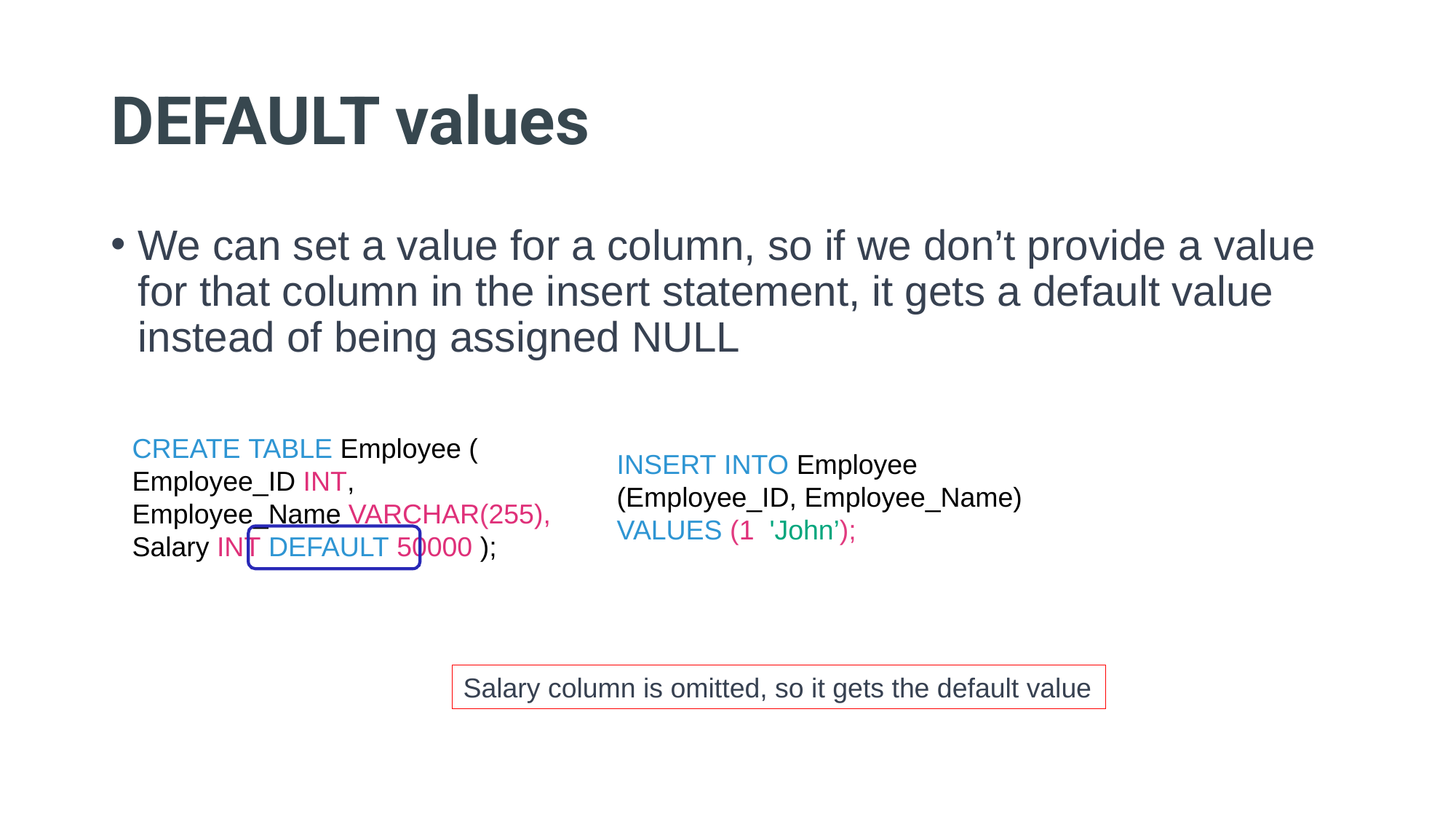

# DEFAULT values
We can set a value for a column, so if we don’t provide a value for that column in the insert statement, it gets a default value instead of being assigned NULL

CREATE TABLE Employee (
Employee_ID INT,
Employee_Name VARCHAR(255),),
Salary INT DEFAULT 50000 );
INSERT INTO Employee (Employee_ID, Employee_Name) VALUES (1, 'John’);

Salary column is omitted, so it gets the default value